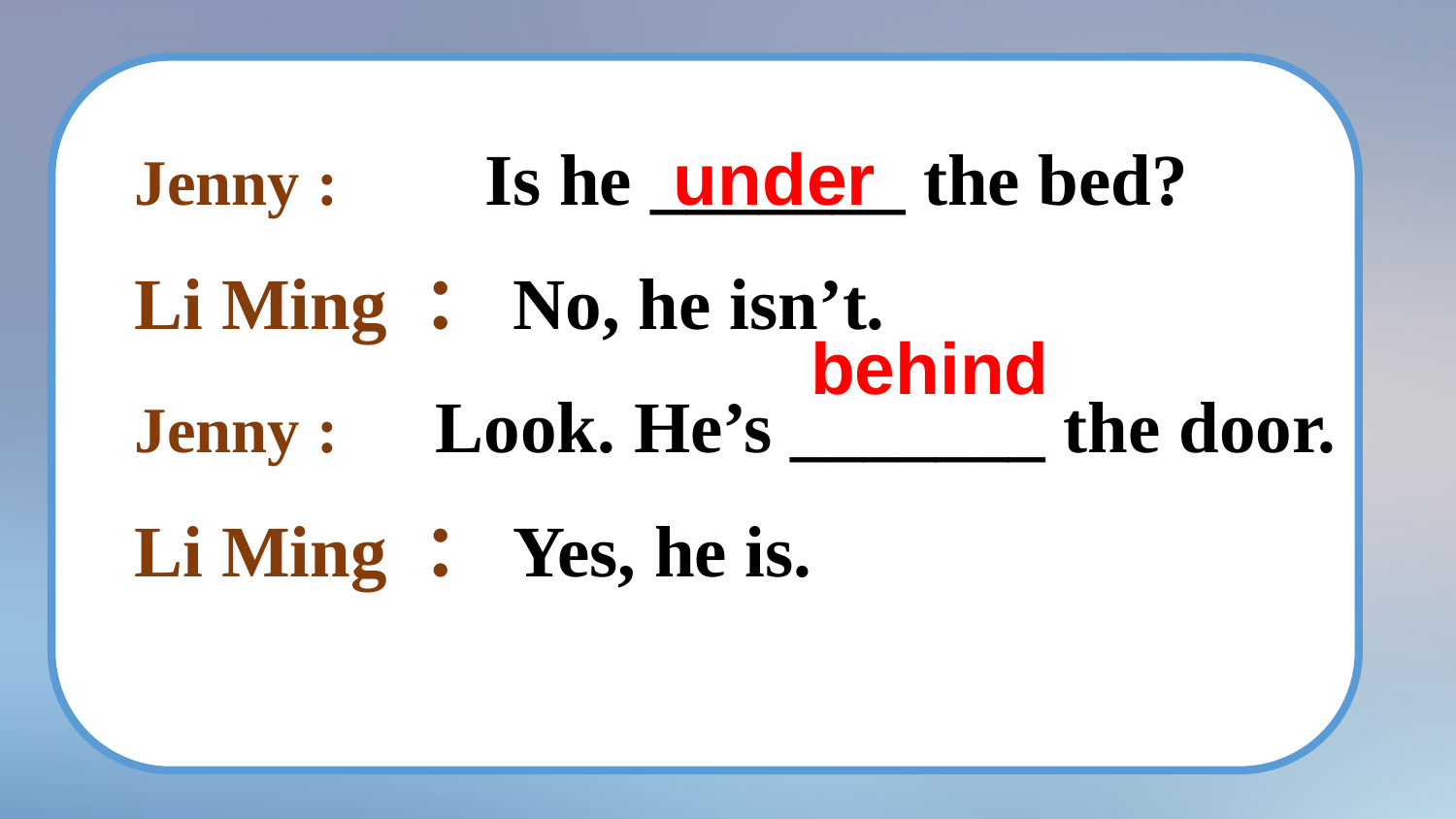

Jenny :         Is he _______ the bed?
Li Ming ：No, he isn’t.
Jenny :      Look. He’s _______ the door.
Li Ming ：Yes, he is.

under
behind